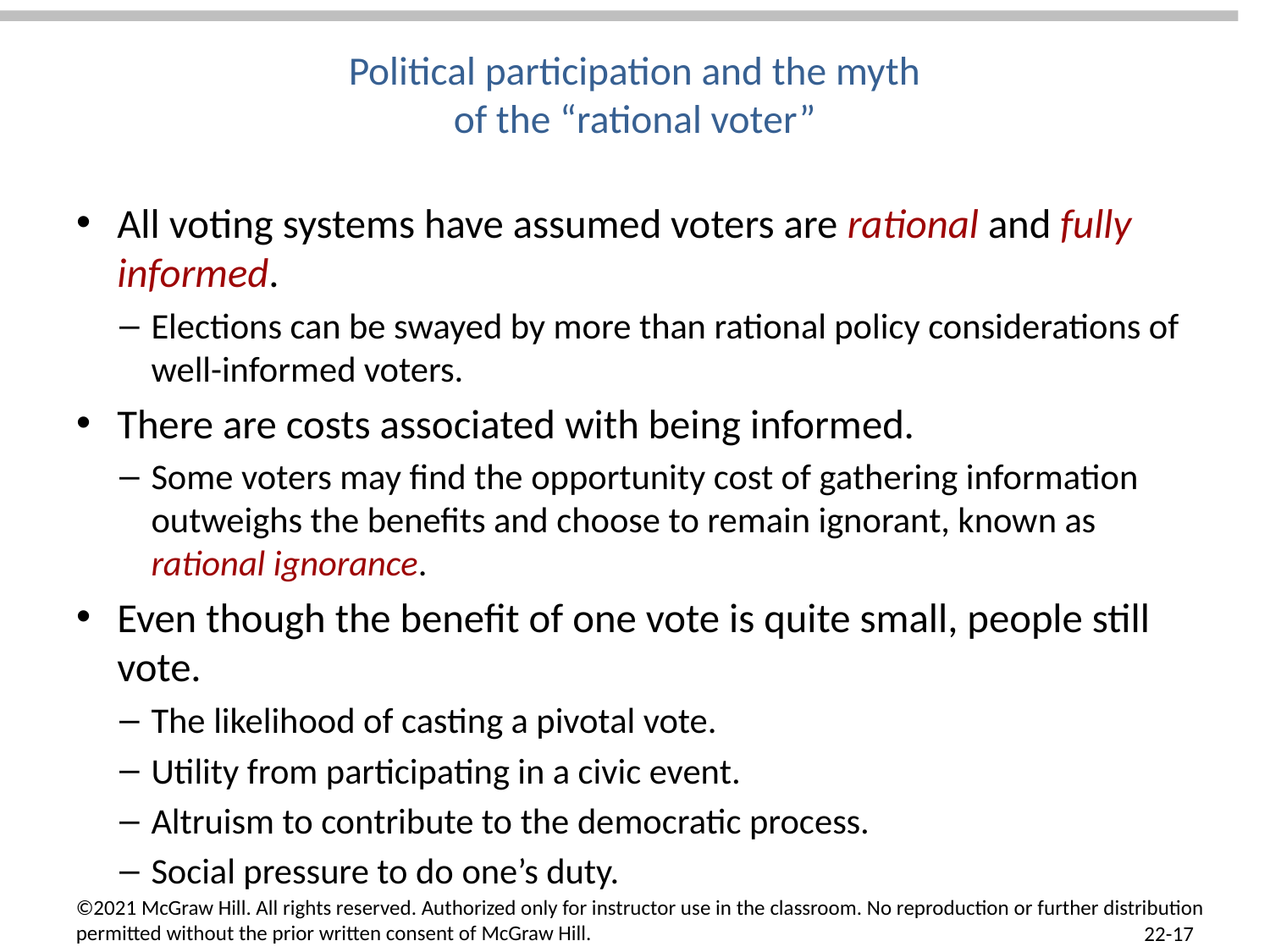

# Political participation and the myth of the “rational voter”
All voting systems have assumed voters are rational and fully informed.
Elections can be swayed by more than rational policy considerations of well-informed voters.
There are costs associated with being informed.
Some voters may find the opportunity cost of gathering information outweighs the benefits and choose to remain ignorant, known as rational ignorance.
Even though the benefit of one vote is quite small, people still vote.
The likelihood of casting a pivotal vote.
Utility from participating in a civic event.
Altruism to contribute to the democratic process.
Social pressure to do one’s duty.